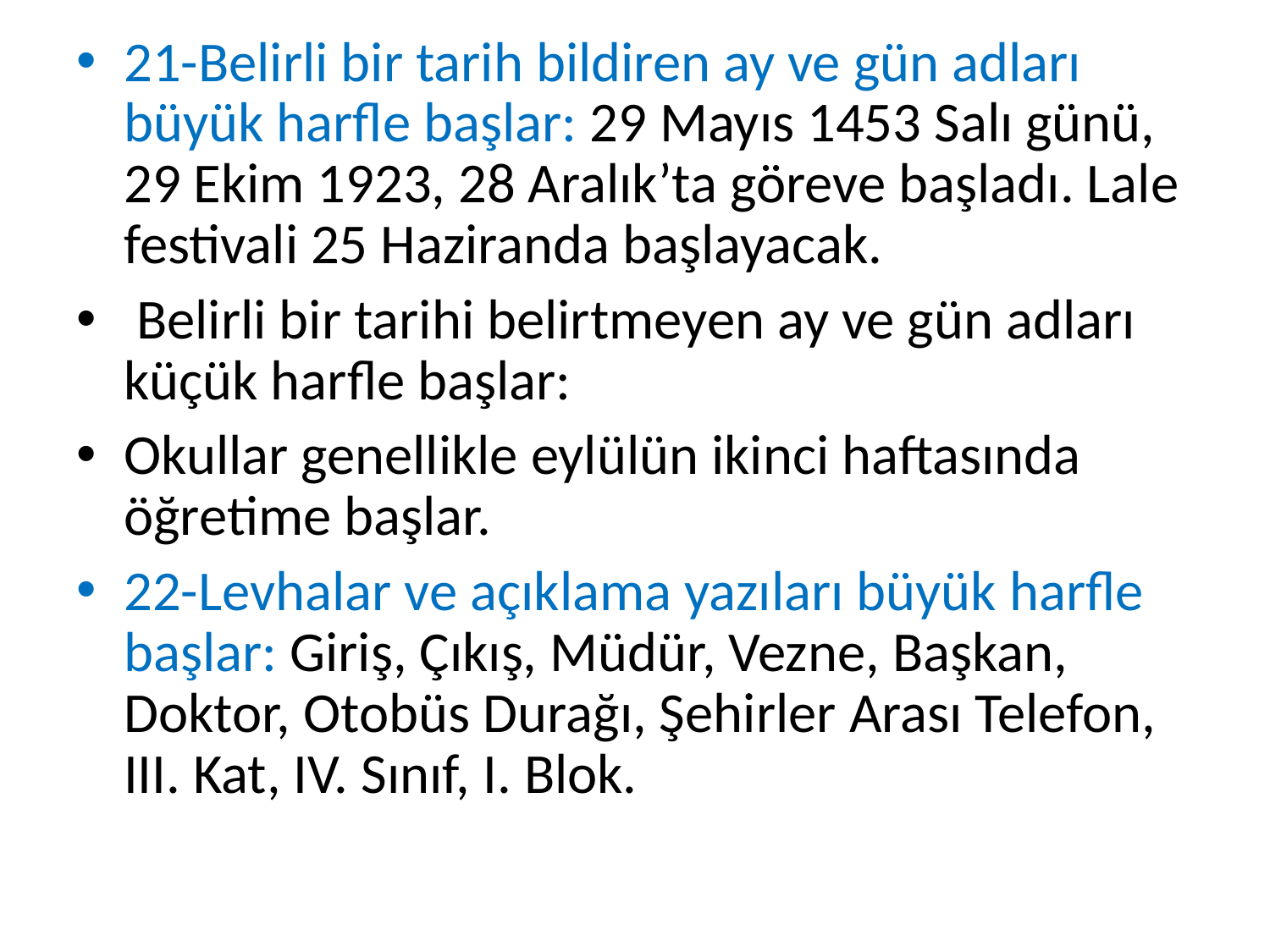

21-Belirli bir tarih bildiren ay ve gün adları büyük harfle başlar: 29 Mayıs 1453 Salı günü, 29 Ekim 1923, 28 Aralık’ta göreve başladı. Lale festivali 25 Haziranda başlayacak.
 Belirli bir tarihi belirtmeyen ay ve gün adları küçük harfle başlar:
Okullar genellikle eylülün ikinci haftasında öğretime başlar.
22-Levhalar ve açıklama yazıları büyük harfle başlar: Giriş, Çıkış, Müdür, Vezne, Başkan, Doktor, Otobüs Durağı, Şehirler Arası Telefon, III. Kat, IV. Sınıf, I. Blok.